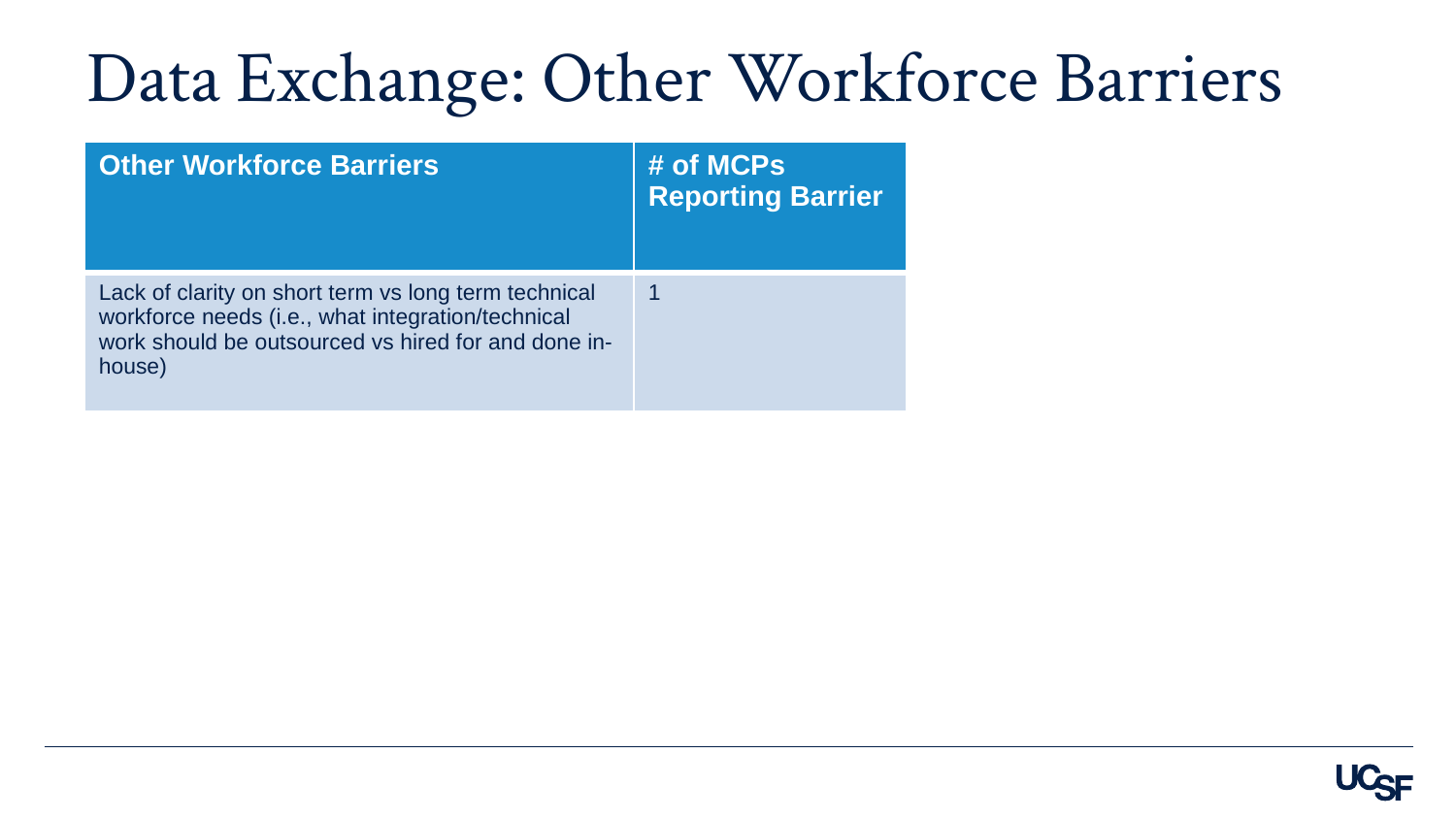

# Data Exchange: Other Workforce Barriers
| Other Workforce Barriers | # of MCPs Reporting Barrier |
| --- | --- |
| Lack of clarity on short term vs long term technical workforce needs (i.e., what integration/technical work should be outsourced vs hired for and done in-house) | 1 |